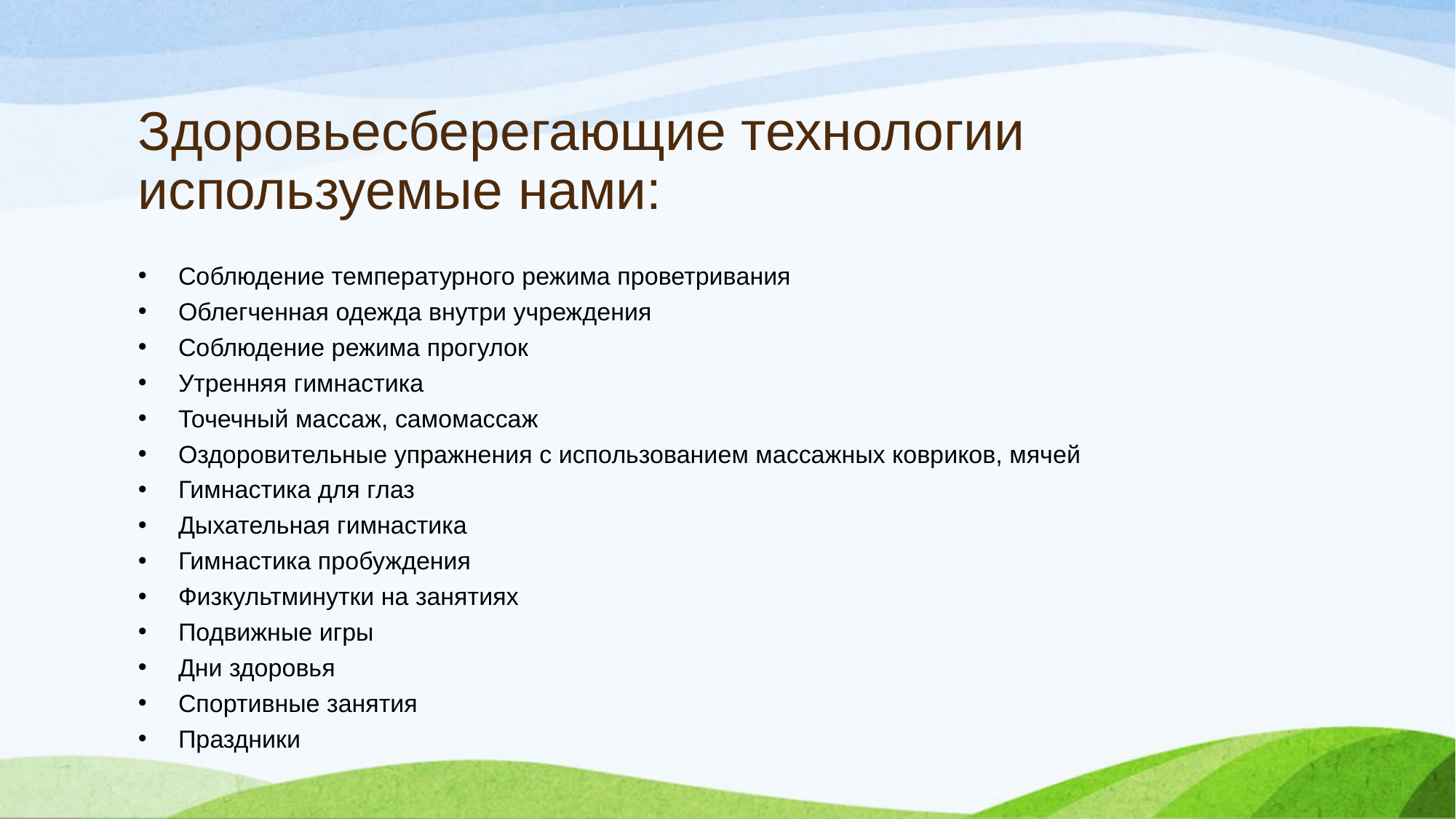

# Здоровьесберегающие технологии используемые нами:
Соблюдение температурного режима проветривания
Облегченная одежда внутри учреждения
Соблюдение режима прогулок
Утренняя гимнастика
Точечный массаж, самомассаж
Оздоровительные упражнения с использованием массажных ковриков, мячей
Гимнастика для глаз
Дыхательная гимнастика
Гимнастика пробуждения
Физкультминутки на занятиях
Подвижные игры
Дни здоровья
Спортивные занятия
Праздники